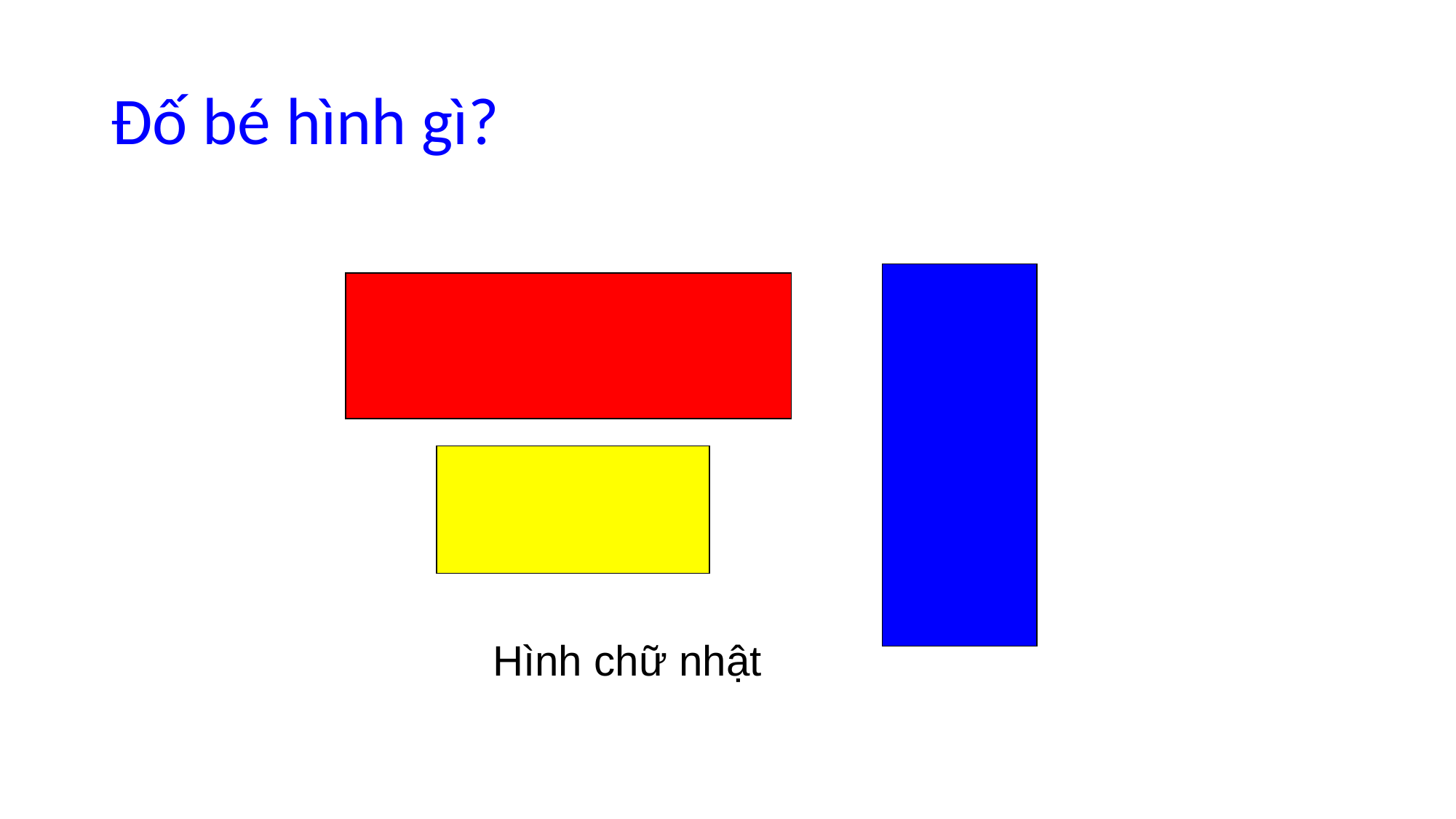

# Đố bé hình gì?

Hình chữ nhật